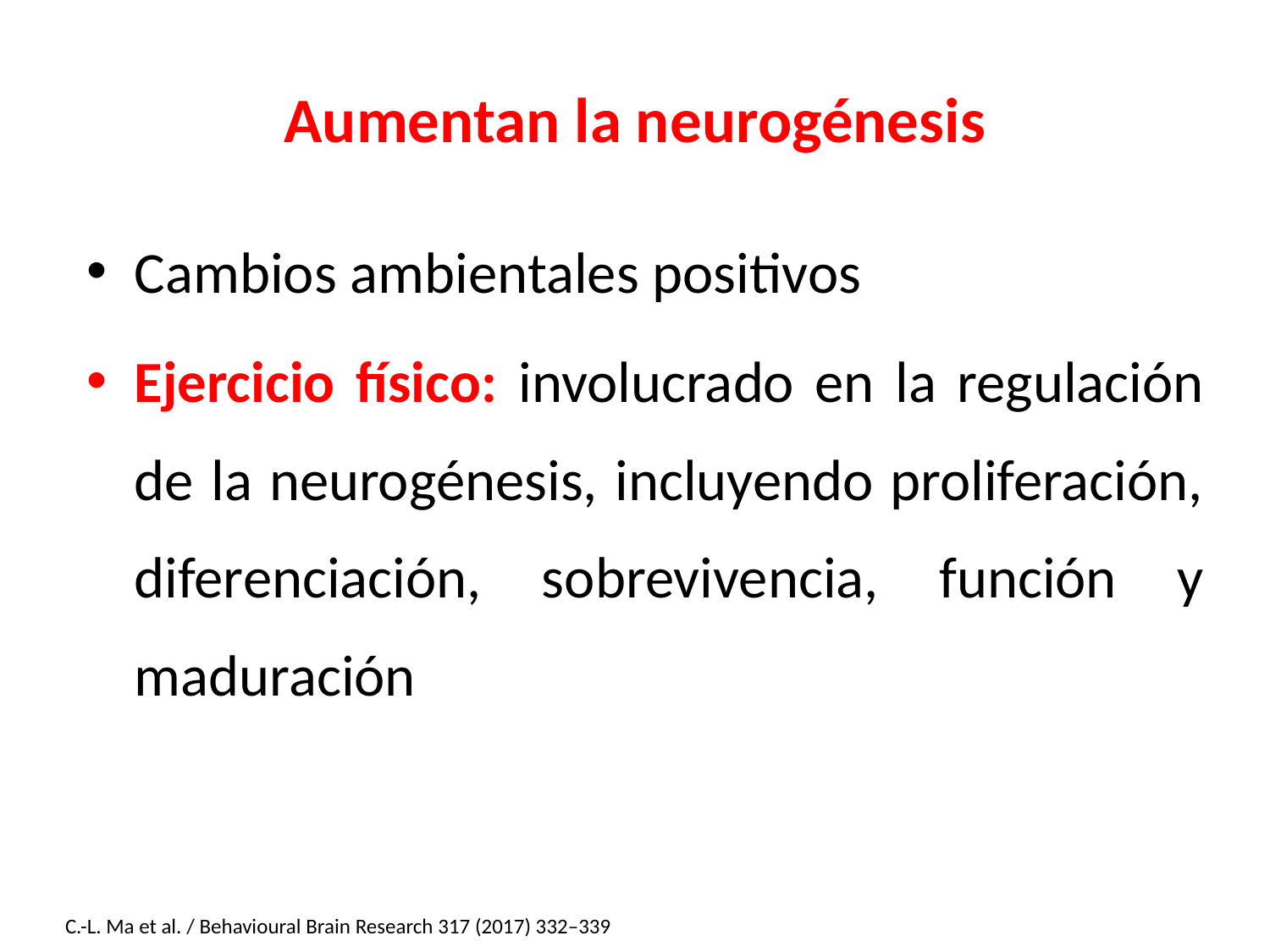

# Aumentan la neurogénesis
Cambios ambientales positivos
Ejercicio físico: involucrado en la regulación de la neurogénesis, incluyendo proliferación, diferenciación, sobrevivencia, función y maduración
C.-L. Ma et al. / Behavioural Brain Research 317 (2017) 332–339